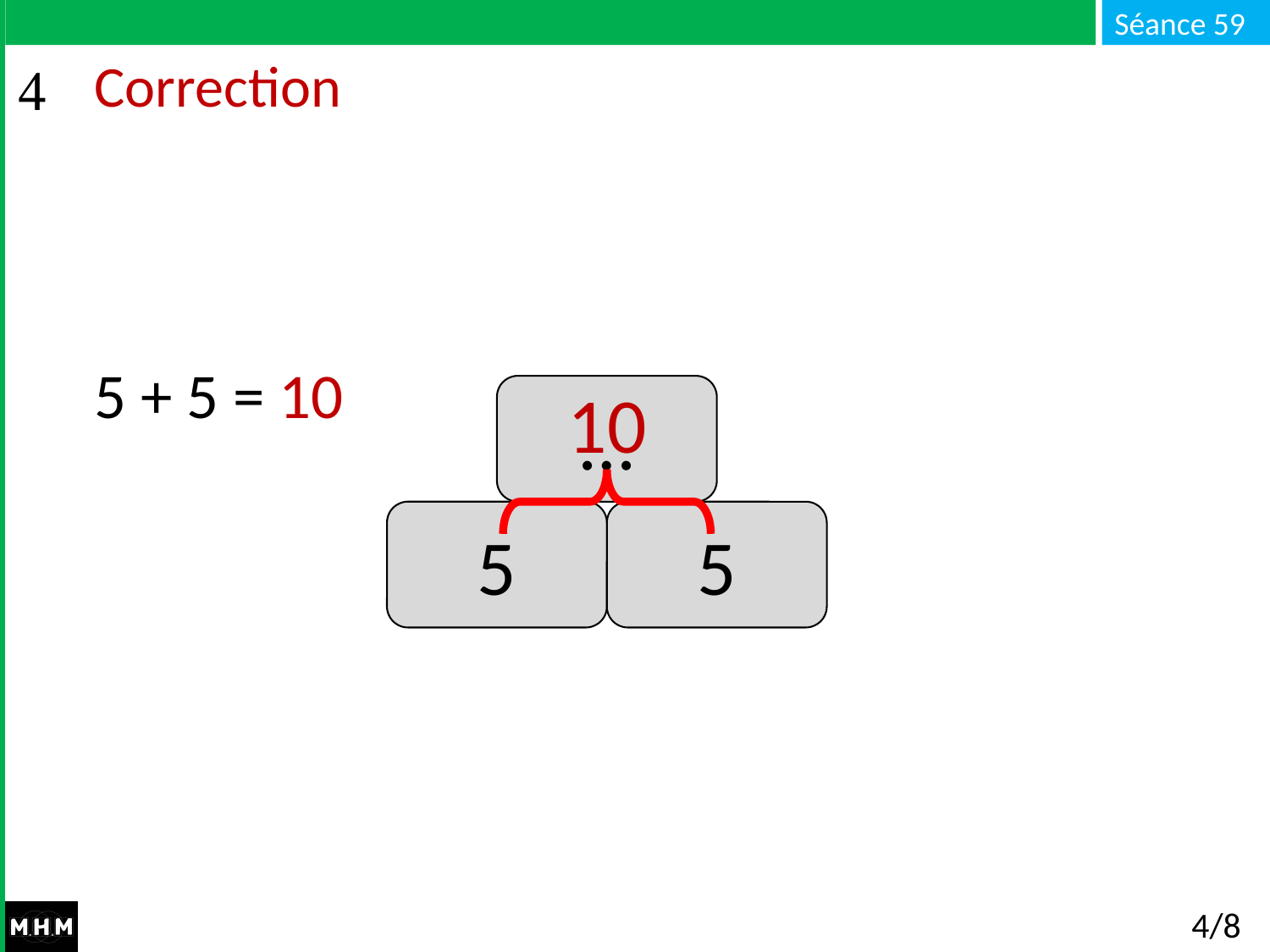

# Correction
5 + 5 = 10
10
…

5
5
4/8